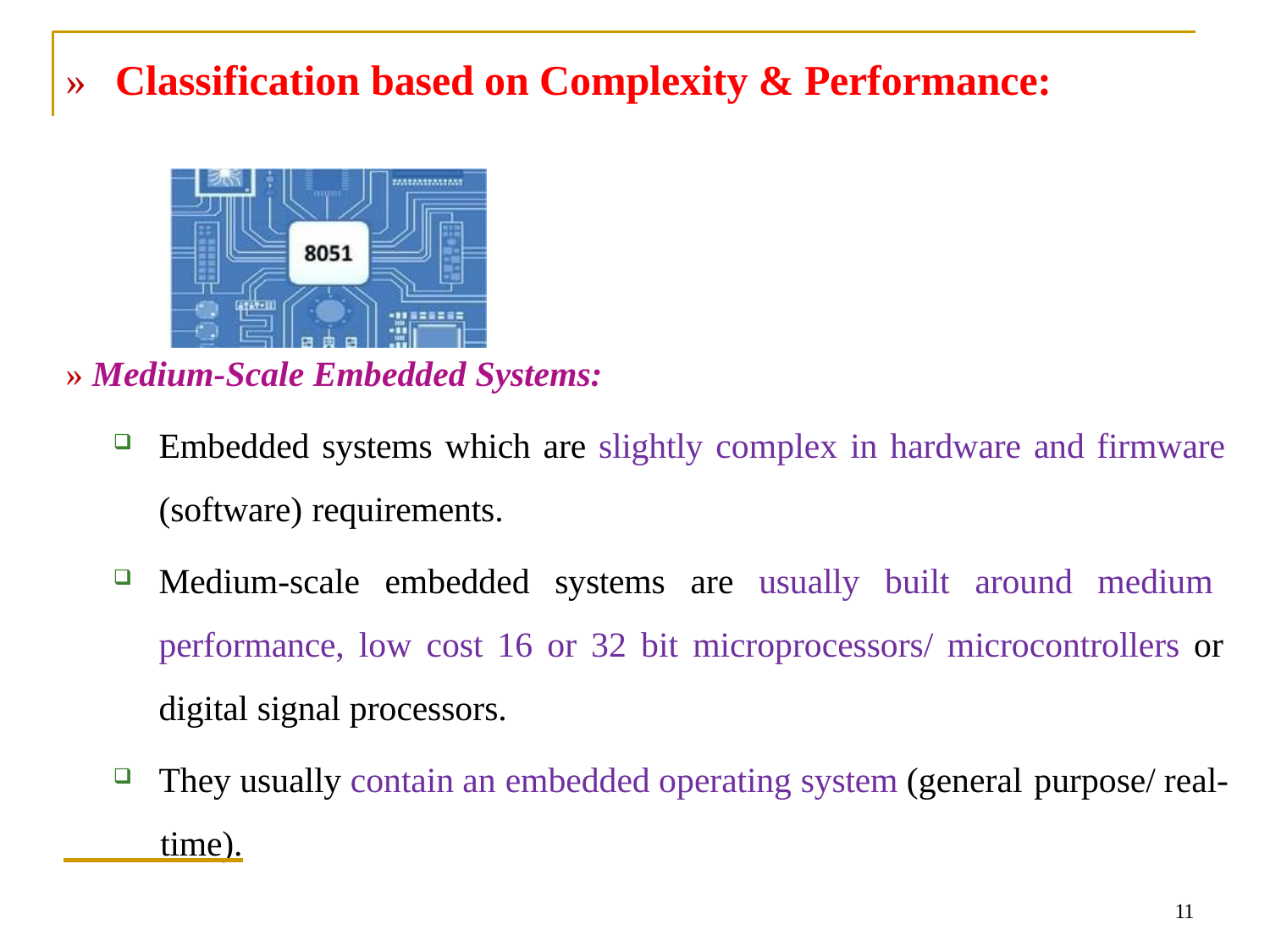

# »	Classification based on Complexity & Performance:

» Medium-Scale Embedded Systems:
Embedded systems which are slightly complex in hardware and firmware  (software) requirements.
Medium-scale embedded systems are usually built around medium  performance, low cost 16 or 32 bit microprocessors/ microcontrollers or  digital signal processors.
They usually contain an embedded operating system (general purpose/ real-
           time).

11
MP, CSE, VCET